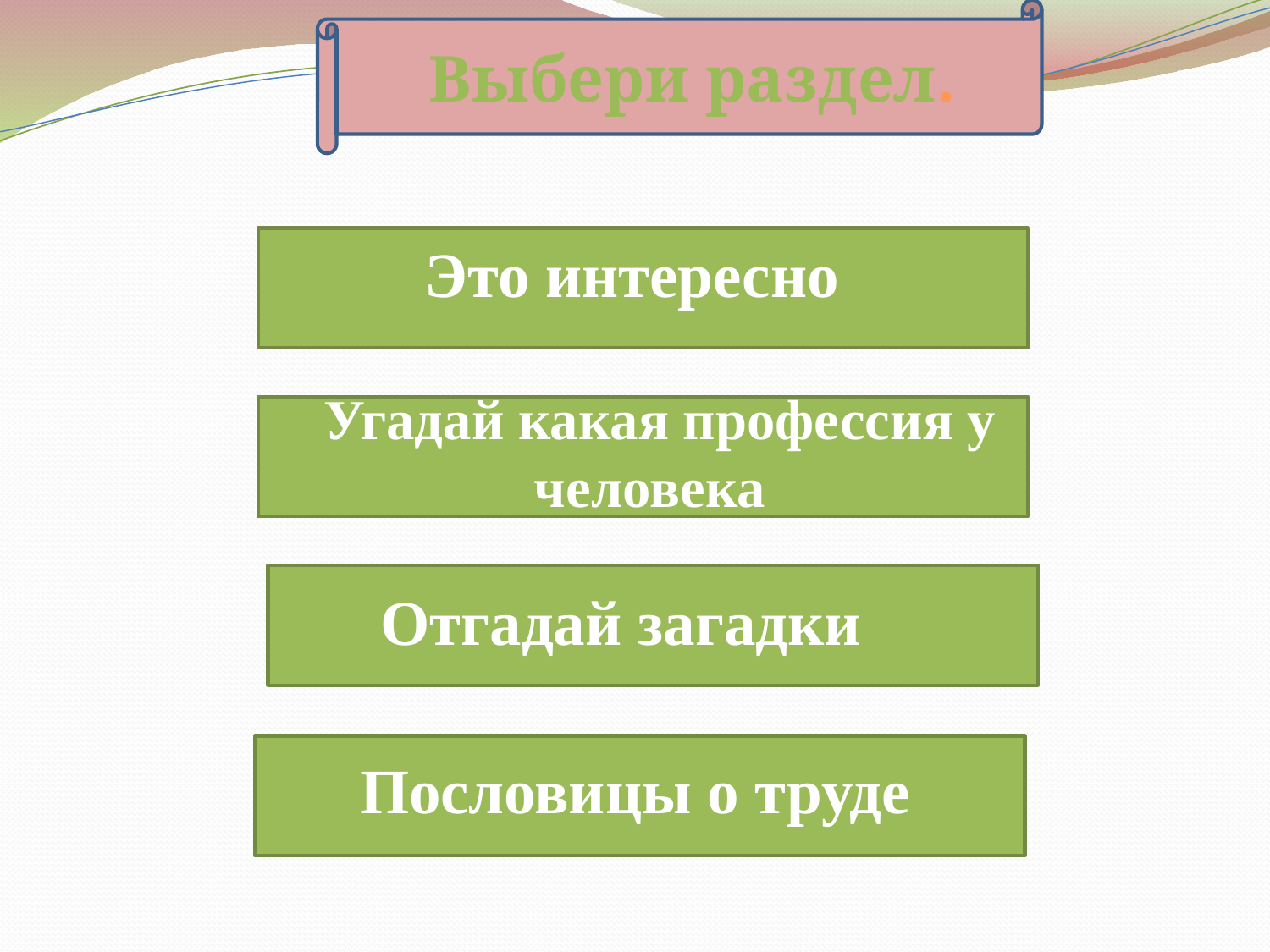

Выбери раздел.

Это интересно
 Угадай какая профессия у человека

Отгадай загадки

Пословицы о труде